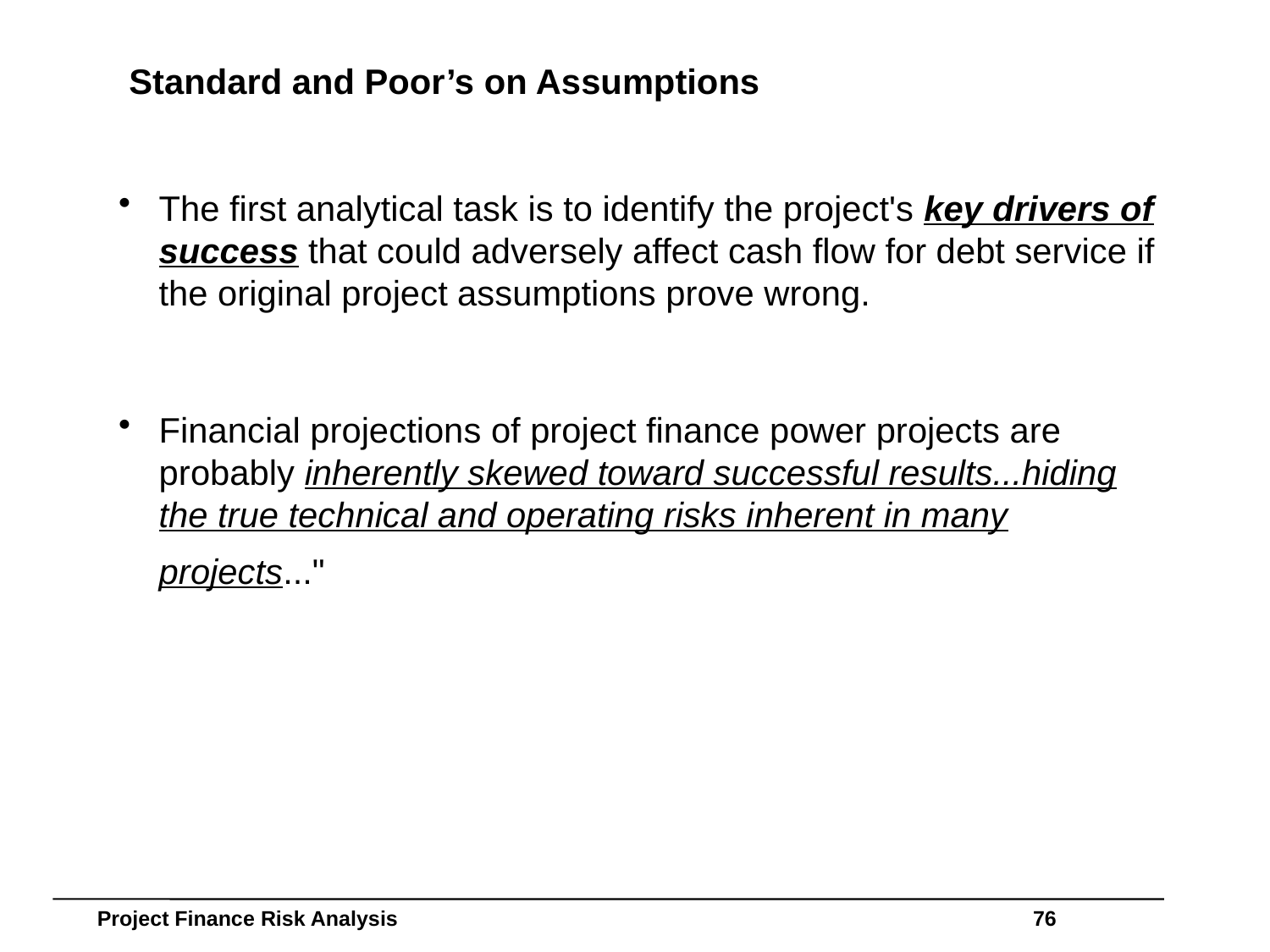

# Standard and Poor’s on Assumptions
The first analytical task is to identify the project's key drivers of success that could adversely affect cash flow for debt service if the original project assumptions prove wrong.

Financial projections of project finance power projects are probably inherently skewed toward successful results...hiding the true technical and operating risks inherent in many projects..."